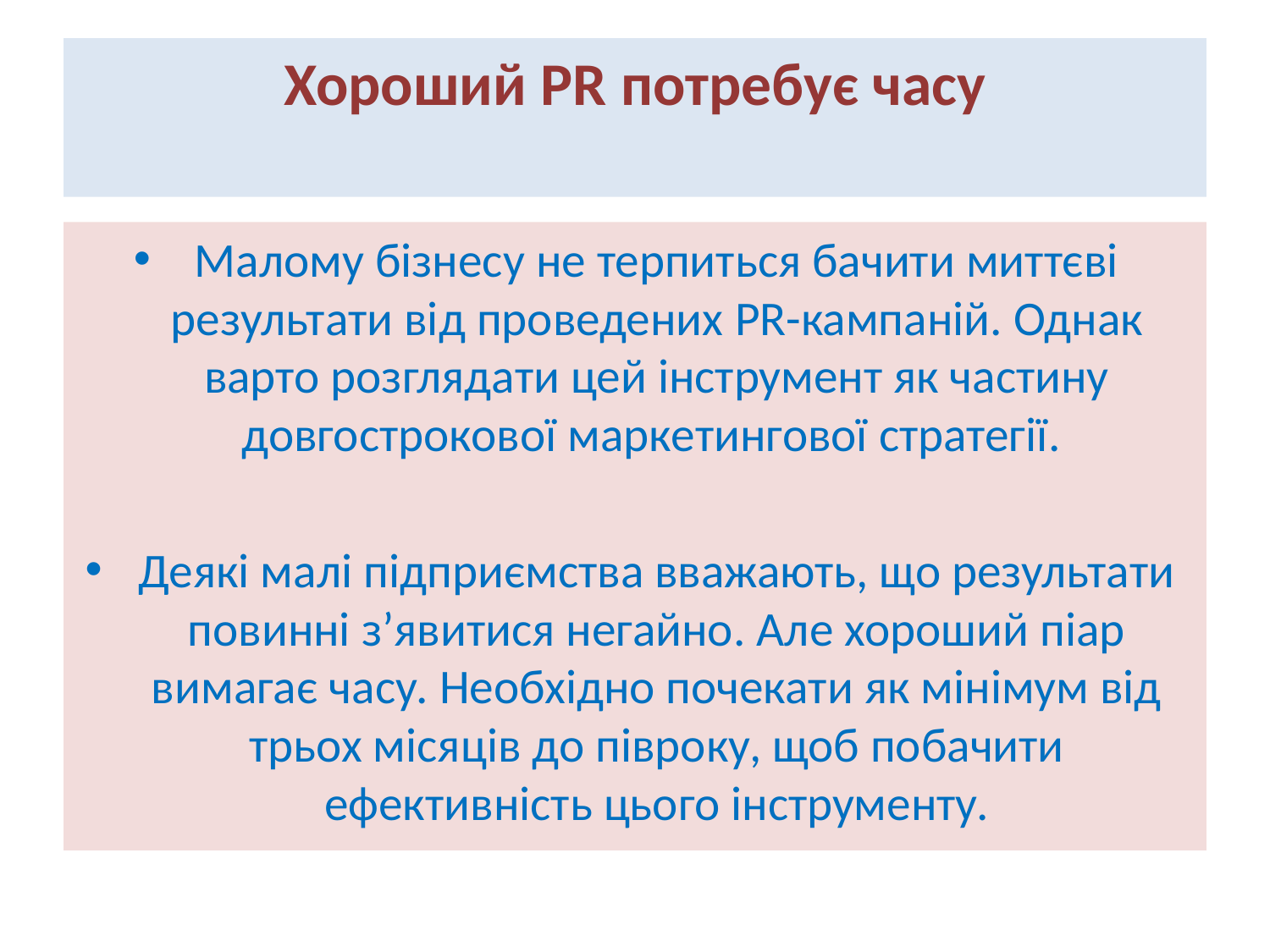

# Хороший PR потребує часу
Малому бізнесу не терпиться бачити миттєві результати від проведених PR-кампаній. Однак варто розглядати цей інструмент як частину довгострокової маркетингової стратегії.

Деякі малі підприємства вважають, що результати повинні з’явитися негайно. Але хороший піар вимагає часу. Необхідно почекати як мінімум від трьох місяців до півроку, щоб побачити ефективність цього інструменту.